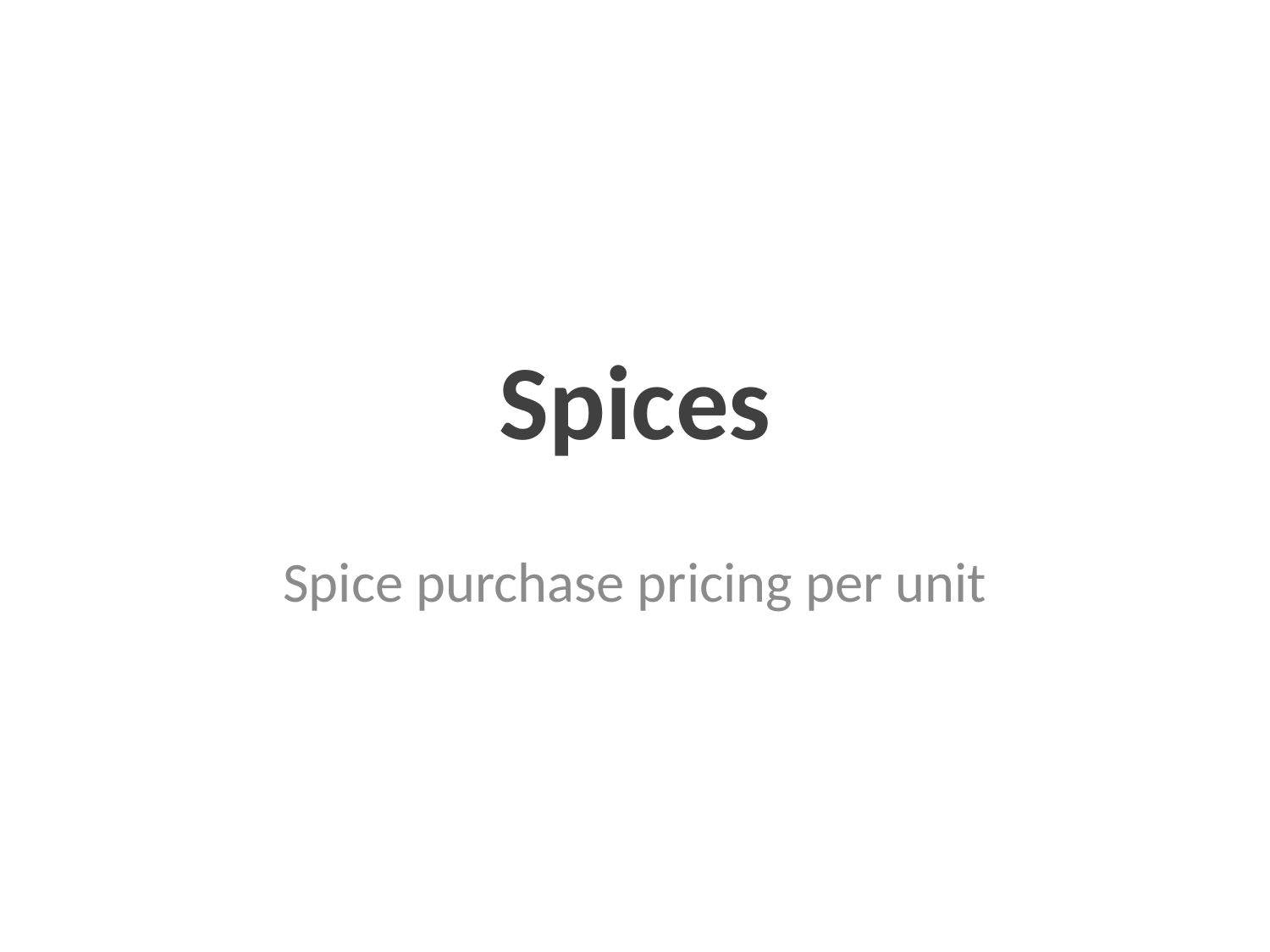

# Spices
Spice purchase pricing per unit